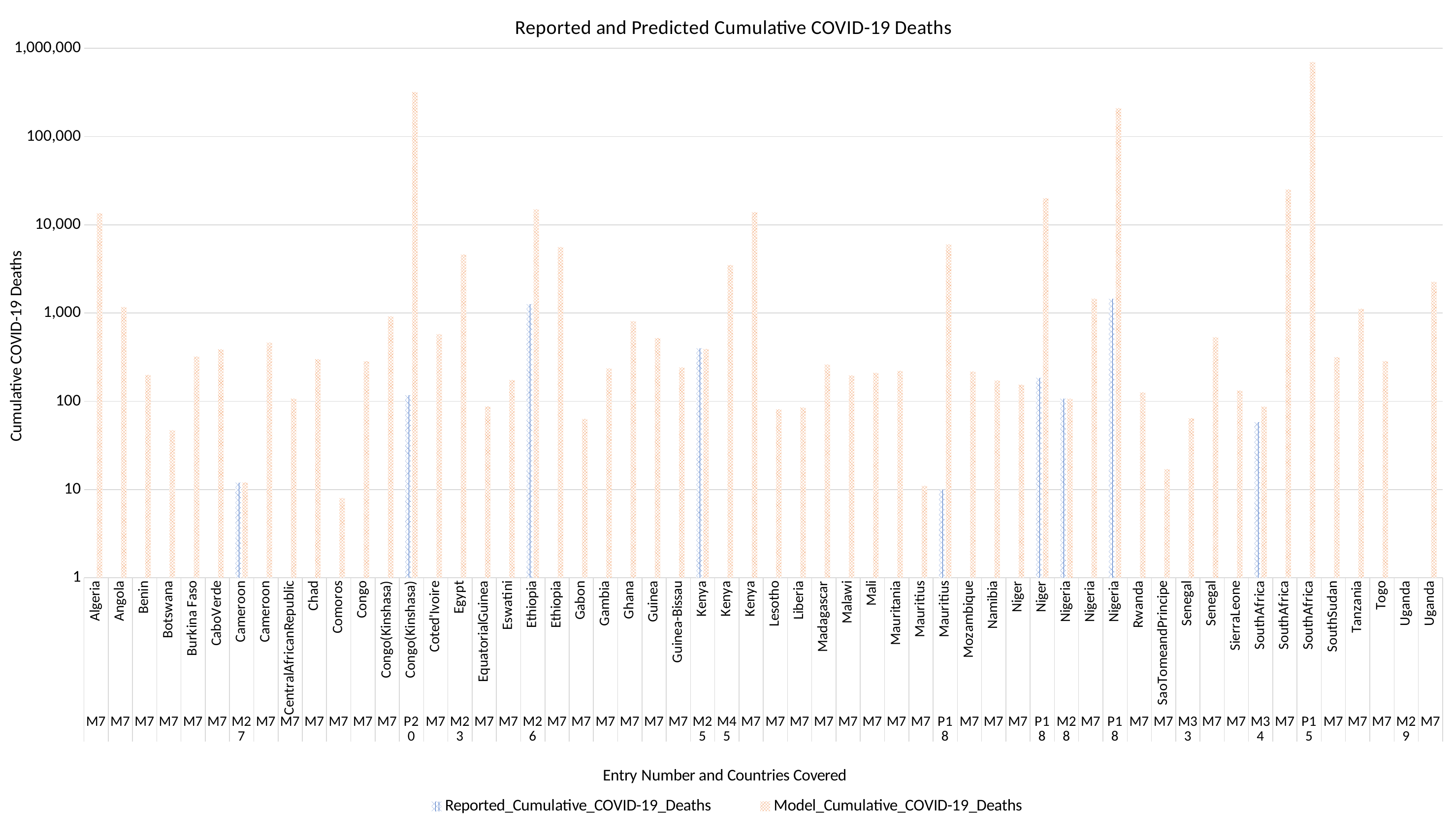

### Chart: Reported and Predicted Cumulative COVID-19 Deaths

| Category | Reported_Cumulative_COVID-19_Deaths | Model_Cumulative_COVID-19_Deaths |
|---|---|---|
| Algeria | None | 13508.0 |
| Angola | None | 1171.0 |
| Benin | None | 199.0 |
| Botswana | None | 47.0 |
| Burkina Faso | None | 321.0 |
| CaboVerde | None | 387.0 |
| Cameroon | 12.0 | 12.0 |
| Cameroon | None | 463.0 |
| CentralAfricanRepublic | None | 107.0 |
| Chad | None | 300.0 |
| Comoros | None | 8.0 |
| Congo | None | 284.0 |
| Congo(Kinshasa) | None | 918.0 |
| Congo(Kinshasa) | 117.0 | 319441.0 |
| Coted'Ivoire | None | 577.0 |
| Egypt | None | 4600.0 |
| EquatorialGuinea | None | 87.0 |
| Eswatini | None | 174.0 |
| Ethiopia | 1262.0 | 15000.0 |
| Ethiopia | None | 5587.0 |
| Gabon | None | 63.0 |
| Gambia | None | 236.0 |
| Ghana | None | 810.0 |
| Guinea | None | 519.0 |
| Guinea-Bissau | None | 242.0 |
| Kenya | 399.0 | 391.0 |
| Kenya | None | 3500.0 |
| Kenya | None | 13905.0 |
| Lesotho | None | 81.0 |
| Liberia | None | 85.0 |
| Madagascar | None | 261.0 |
| Malawi | None | 196.0 |
| Mali | None | 210.0 |
| Mauritania | None | 221.0 |
| Mauritius | None | 11.0 |
| Mauritius | 10.0 | 6000.0 |
| Mozambique | None | 217.0 |
| Namibia | None | 172.0 |
| Niger | None | 154.0 |
| Niger | 185.0 | 20000.0 |
| Nigeria | 107.0 | 107.0 |
| Nigeria | None | 1455.0 |
| Nigeria | 1449.0 | 210000.0 |
| Rwanda | None | 126.0 |
| SaoTomeandPrincipe | None | 17.0 |
| Senegal | None | 64.0 |
| Senegal | None | 532.0 |
| SierraLeone | None | 132.0 |
| SouthAfrica | 58.0 | 87.0 |
| SouthAfrica | None | 25084.0 |
| SouthAfrica | None | 700000.0 |
| SouthSudan | None | 316.0 |
| Tanzania | None | 1116.0 |
| Togo | None | 285.0 |
| Uganda | None | 0.0 |
| Uganda | None | 2261.0 |